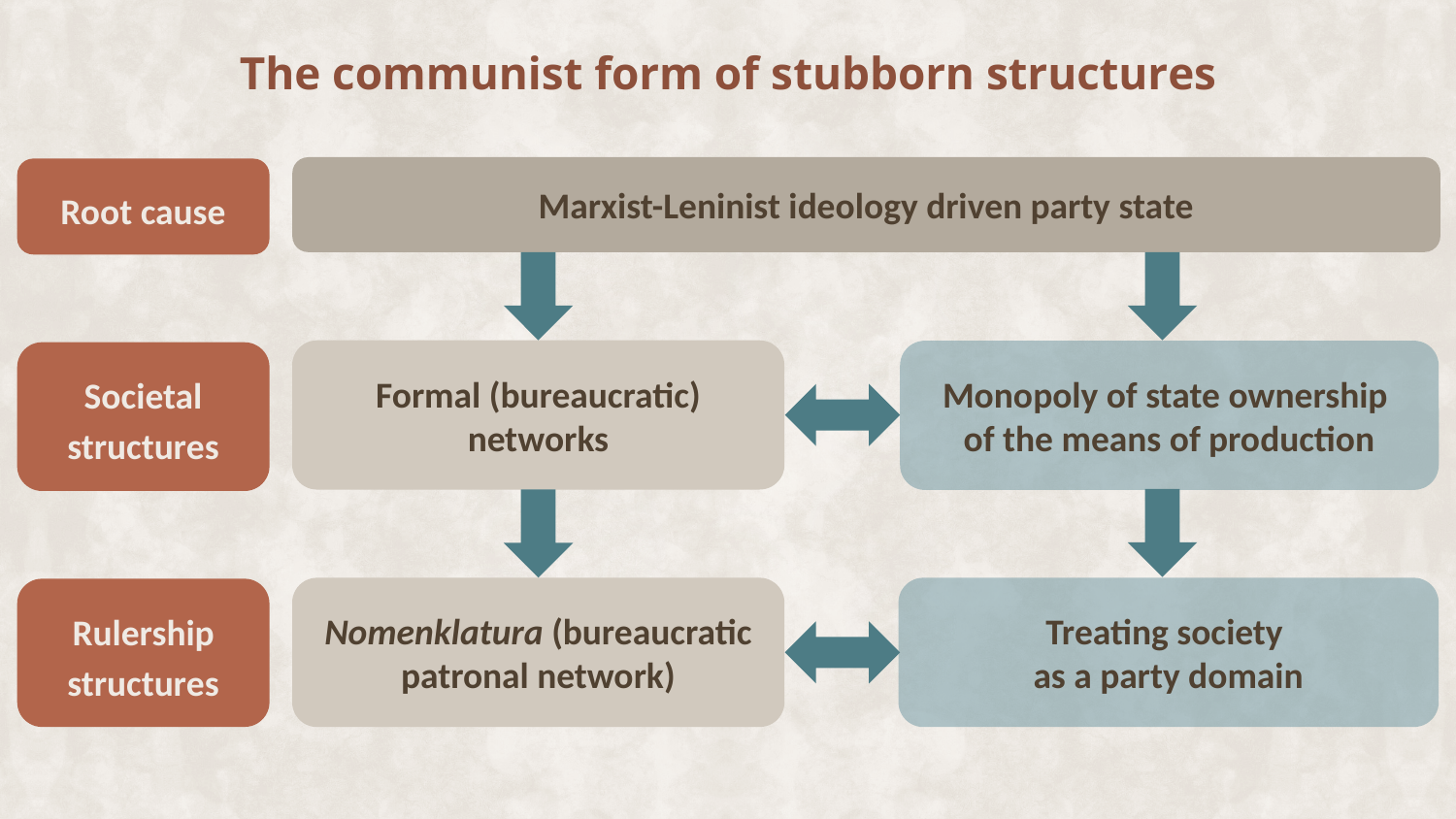

The communist form of stubborn structures
Marxist-Leninist ideology driven party state
Formal (bureaucratic) networks
Monopoly of state ownership
of the means of production
Nomenklatura (bureaucratic patronal network)
Treating society
as a party domain
Root cause
Societal structures
Rulership structures